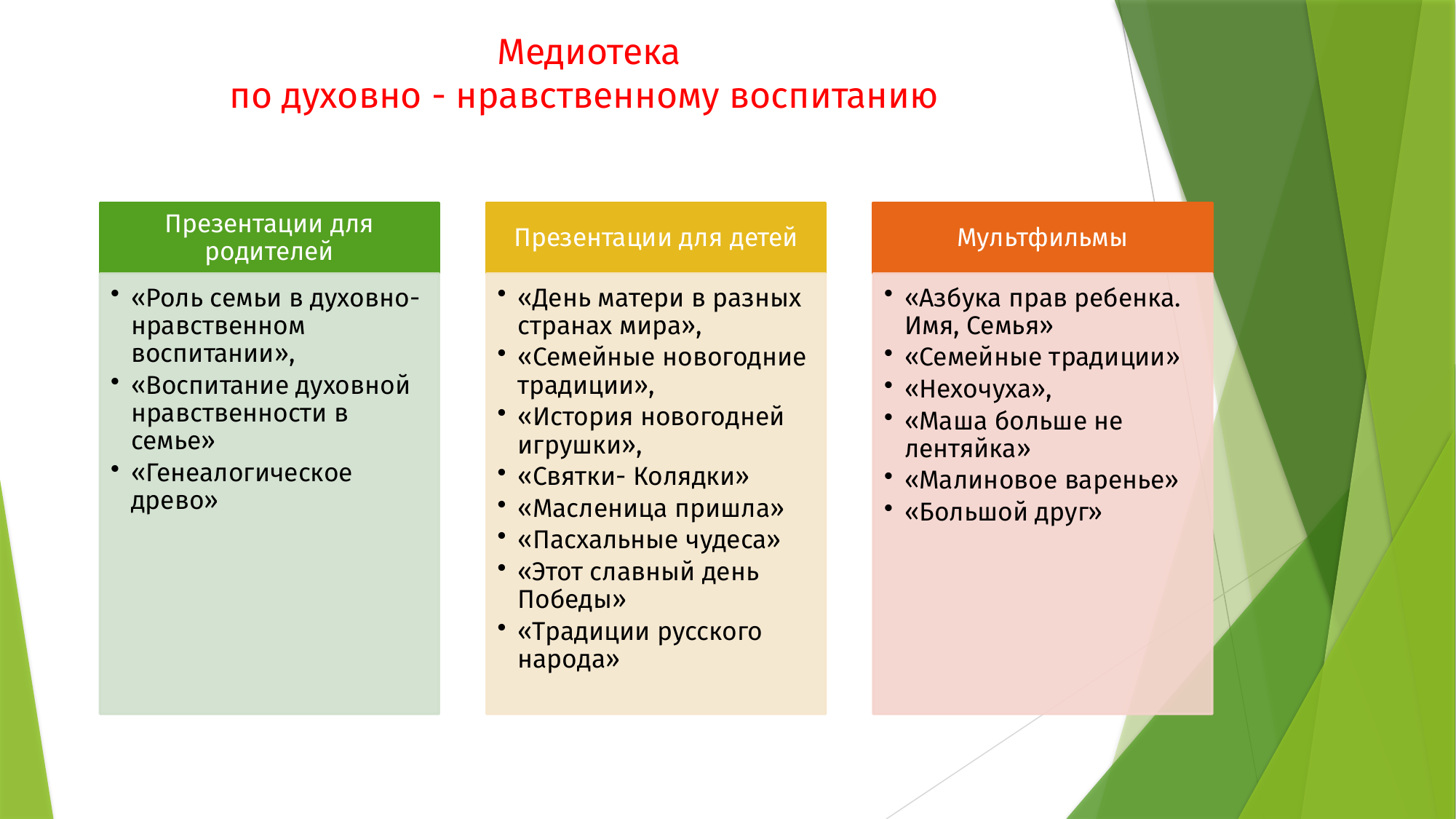

# Медиотека по духовно - нравственному воспитанию

Презентации для родителей
«Роль семьи в духовно-нравственном воспитании»,
«Воспитание духовной нравственности в семье»
«Генеалогическое древо»
Презентации для детей
«День матери в разных странах мира»,
«Семейные новогодние традиции»,
«История новогодней игрушки»,
«Святки- Колядки»
«Масленица пришла»
«Пасхальные чудеса»
«Этот славный день Победы»
«Традиции русского народа»

Мультфильмы
«Азбука прав ребенка. Имя, Семья»
«Семейные традиции»
«Нехочуха»,
«Маша больше не лентяйка»
«Малиновое варенье»
«Большой друг»